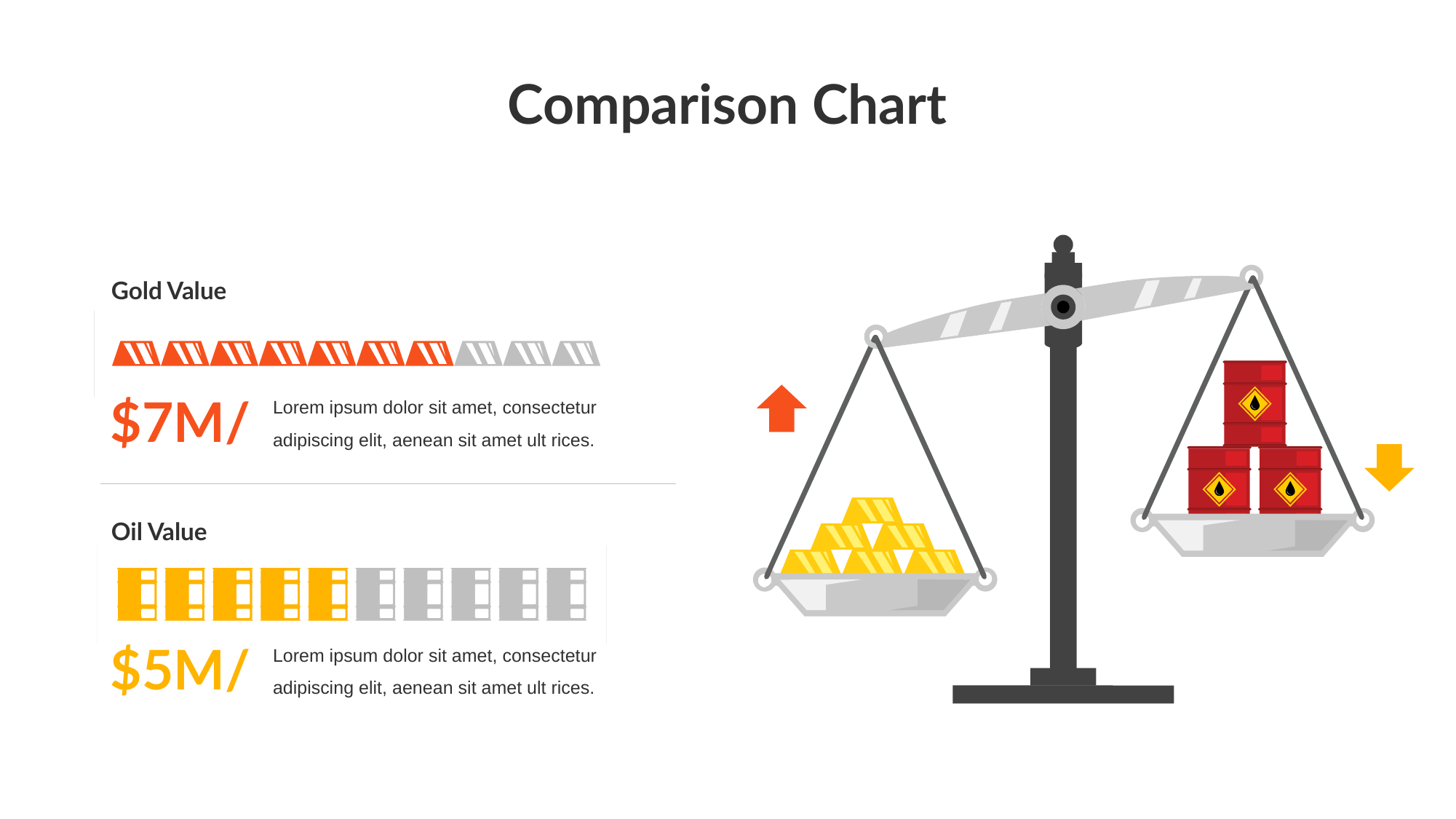

# Comparison Chart

Gold Value

Lorem ipsum dolor sit amet, consectetur adipiscing elit, aenean sit amet ult rices.
$7M/

Oil Value

Lorem ipsum dolor sit amet, consectetur adipiscing elit, aenean sit amet ult rices.
$5M/